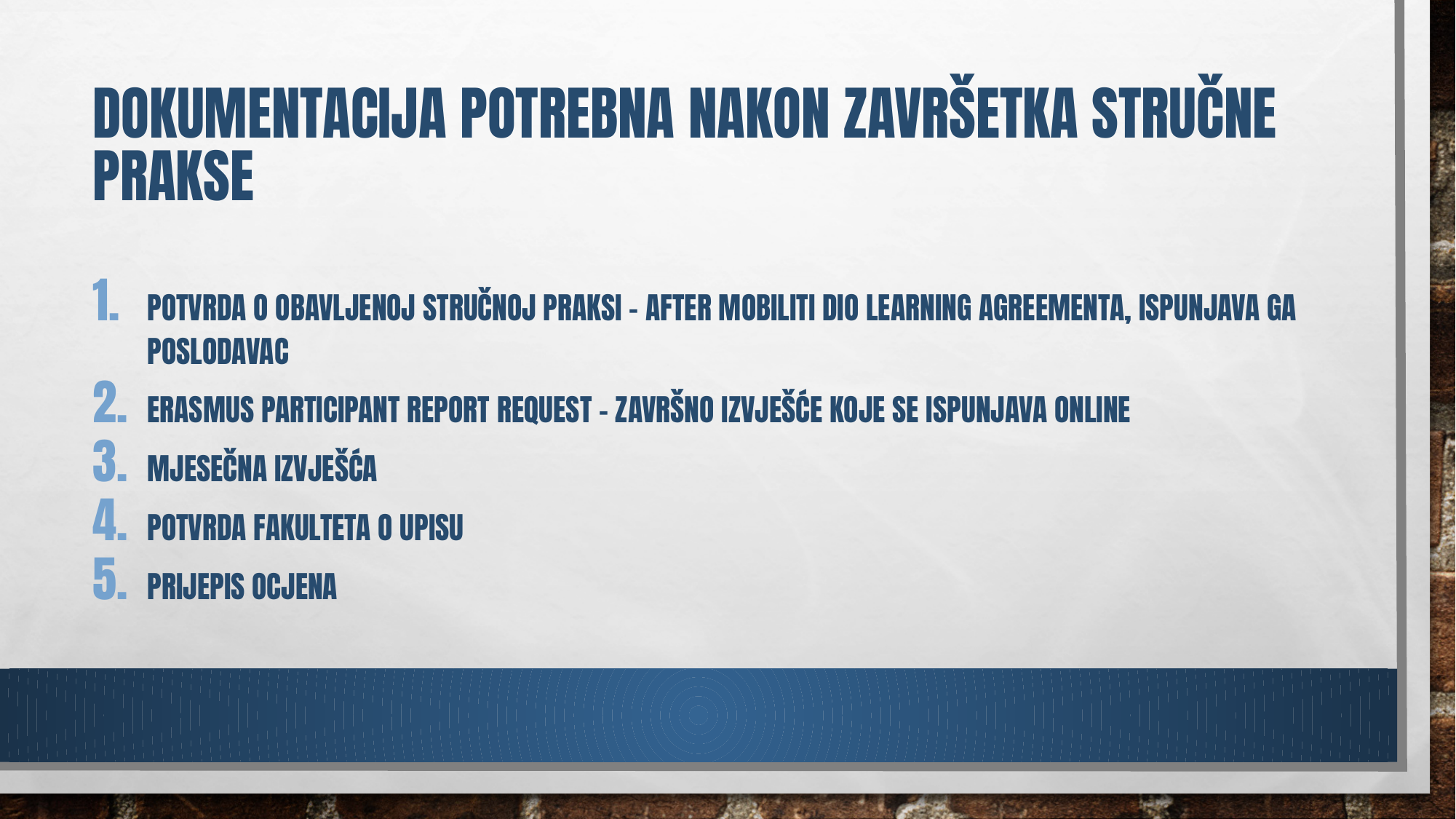

# Dokumentacija potrebna nakon završetka stručne prakse
Potvrda o obavljenoj stručnoj praksi – after mobiliti dio Learning agreementa, ispunjava ga poslodavac
Erasmus Participant Report Request – završno izvješće koje se ispunjava online
Mjesečna izvješća
Potvrda fakulteta o upisu
Prijepis ocjena